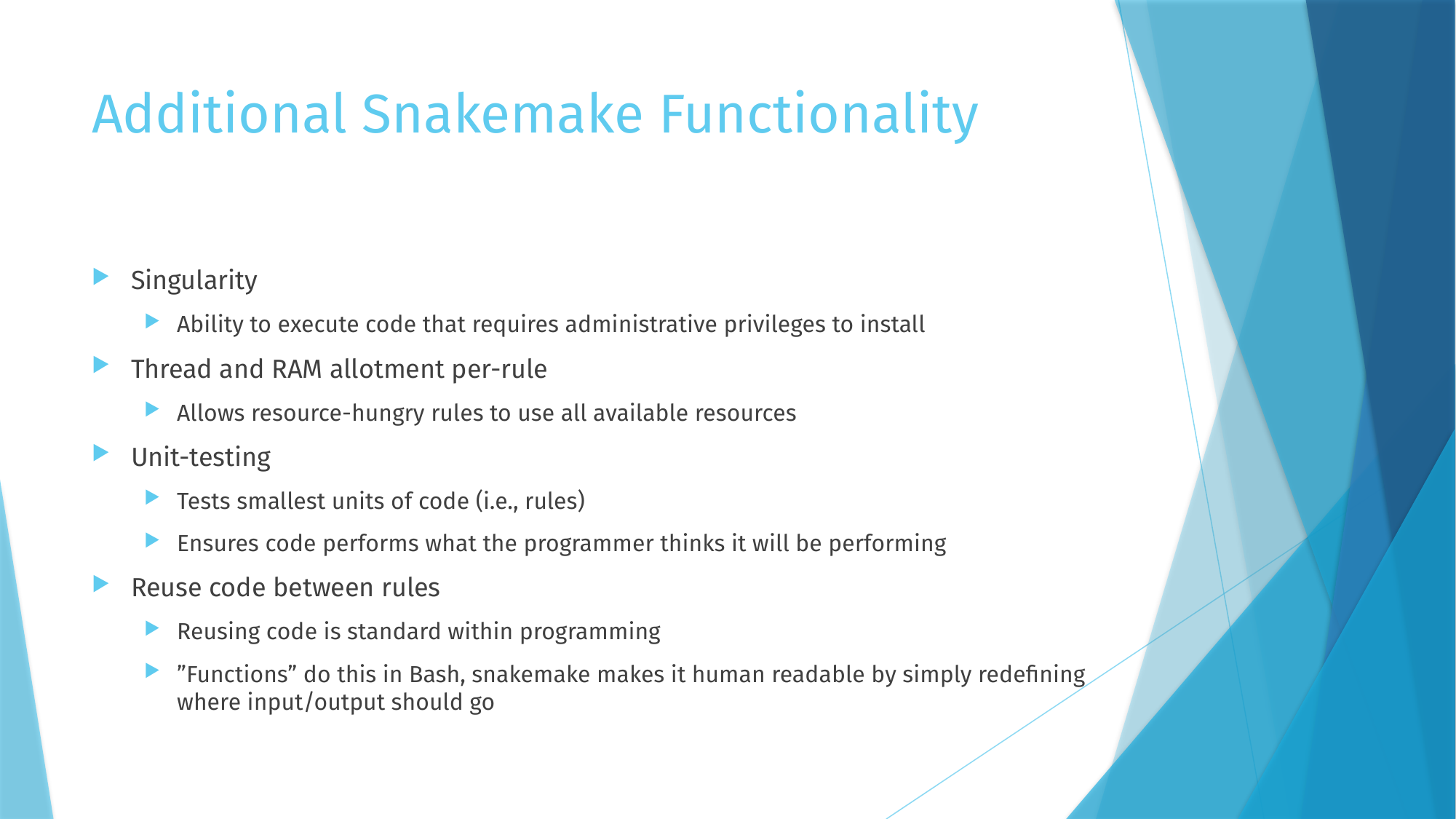

# Additional Snakemake Functionality
Singularity
Ability to execute code that requires administrative privileges to install
Thread and RAM allotment per-rule
Allows resource-hungry rules to use all available resources
Unit-testing
Tests smallest units of code (i.e., rules)
Ensures code performs what the programmer thinks it will be performing
Reuse code between rules
Reusing code is standard within programming
”Functions” do this in Bash, snakemake makes it human readable by simply redefining where input/output should go